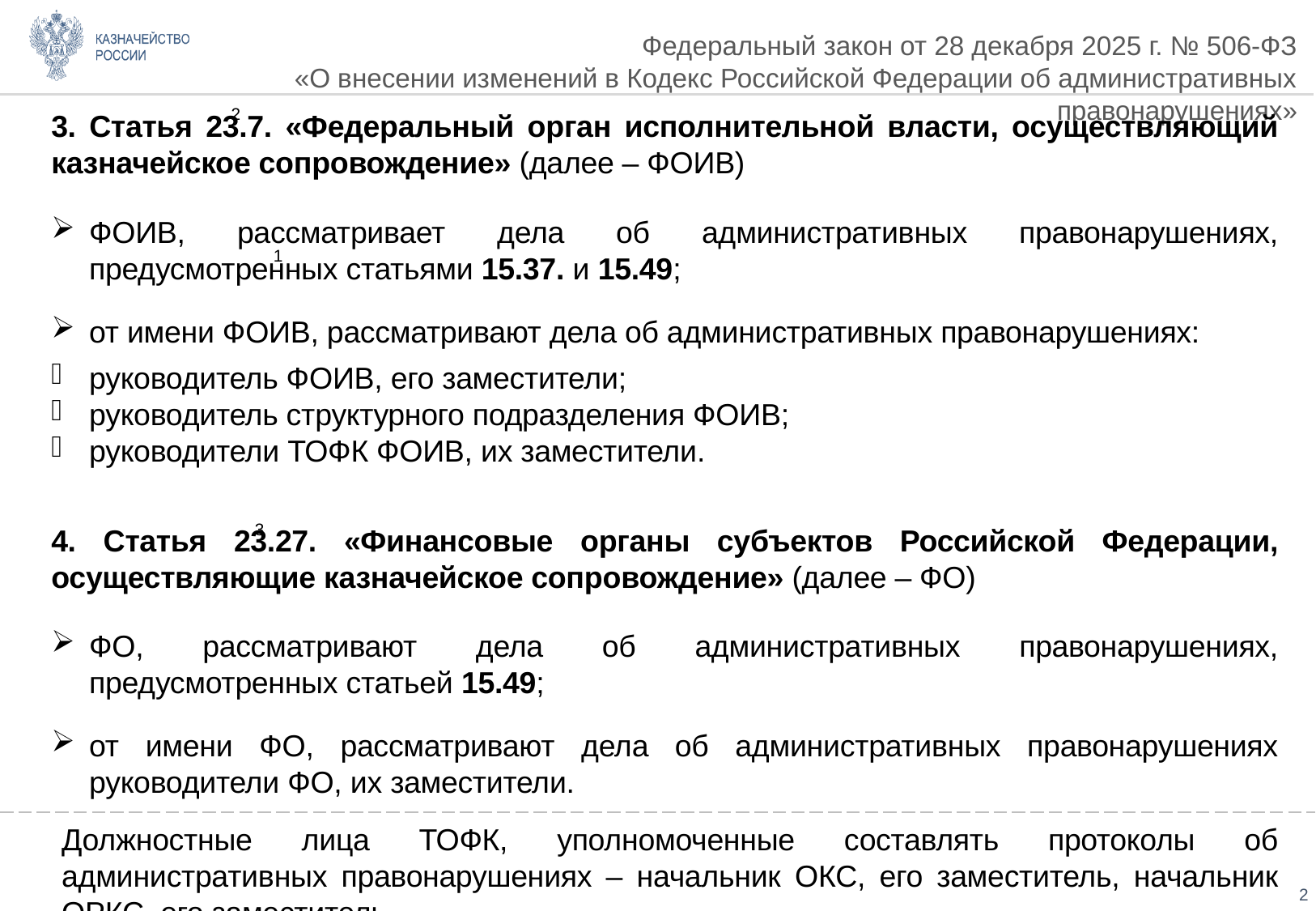

Федеральный закон от 28 декабря 2025 г. № 506-ФЗ
«О внесении изменений в Кодекс Российской Федерации об административных правонарушениях»
3. Статья 23.7. «Федеральный орган исполнительной власти, осуществляющий казначейское сопровождение» (далее – ФОИВ)
ФОИВ, рассматривает дела об административных правонарушениях, предусмотренных статьями 15.37. и 15.49;
от имени ФОИВ, рассматривают дела об административных правонарушениях:
руководитель ФОИВ, его заместители;
руководитель структурного подразделения ФОИВ;
руководители ТОФК ФОИВ, их заместители.

4. Статья 23.27. «Финансовые органы субъектов Российской Федерации, осуществляющие казначейское сопровождение» (далее – ФО)
ФО, рассматривают дела об административных правонарушениях, предусмотренных статьей 15.49;
от имени ФО, рассматривают дела об административных правонарушениях руководители ФО, их заместители.
2
1

3
Должностные лица ТОФК, уполномоченные составлять протоколы об административных правонарушениях – начальник ОКС, его заместитель, начальник ОРКС, его заместитель.
2